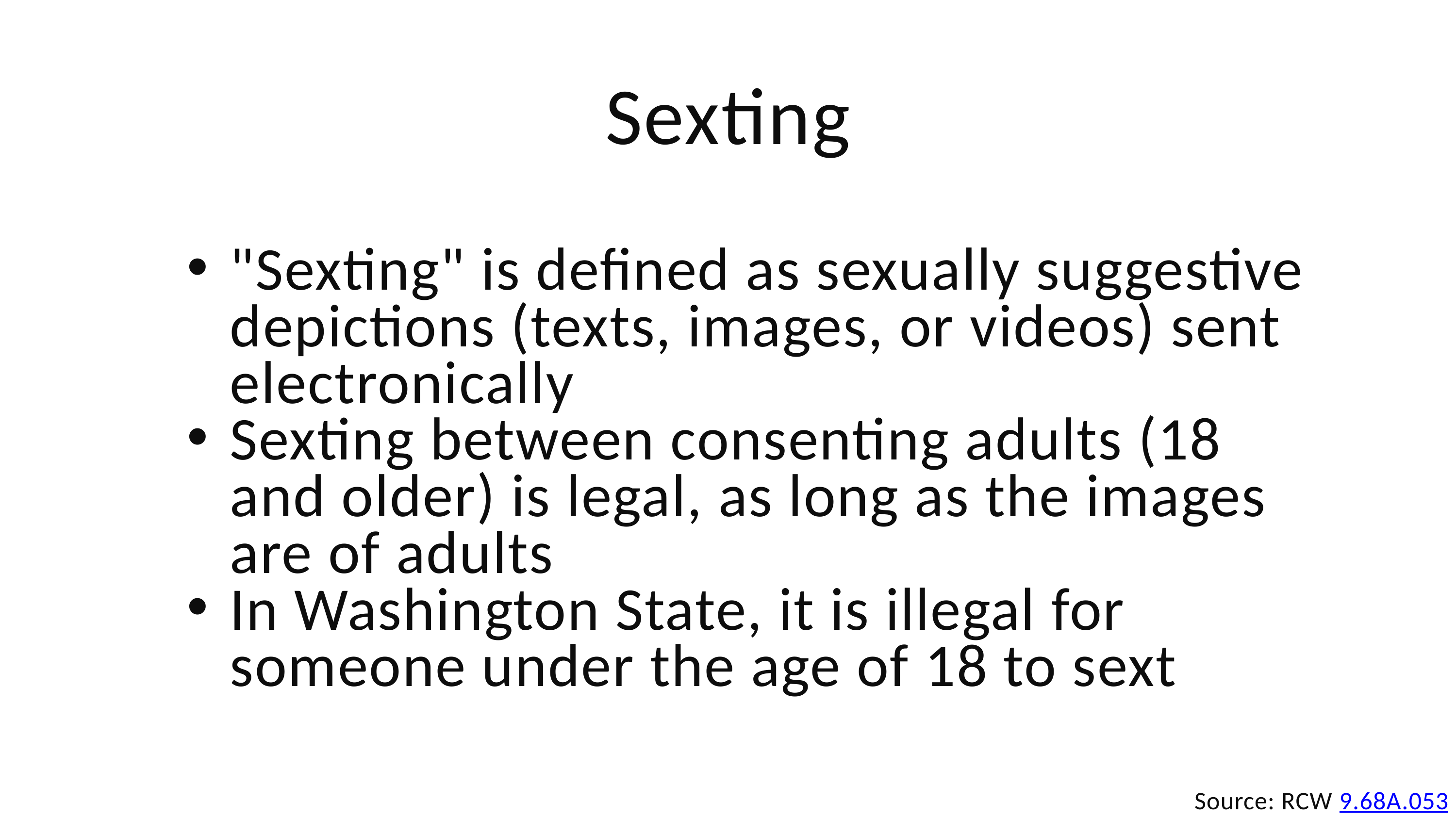

Sexting
"Sexting" is defined as sexually suggestive depictions (texts, images, or videos) sent electronically
Sexting between consenting adults (18 and older) is legal, as long as the images are of adults
In Washington State, it is illegal for someone under the age of 18 to sext
Source: RCW 9.68A.053